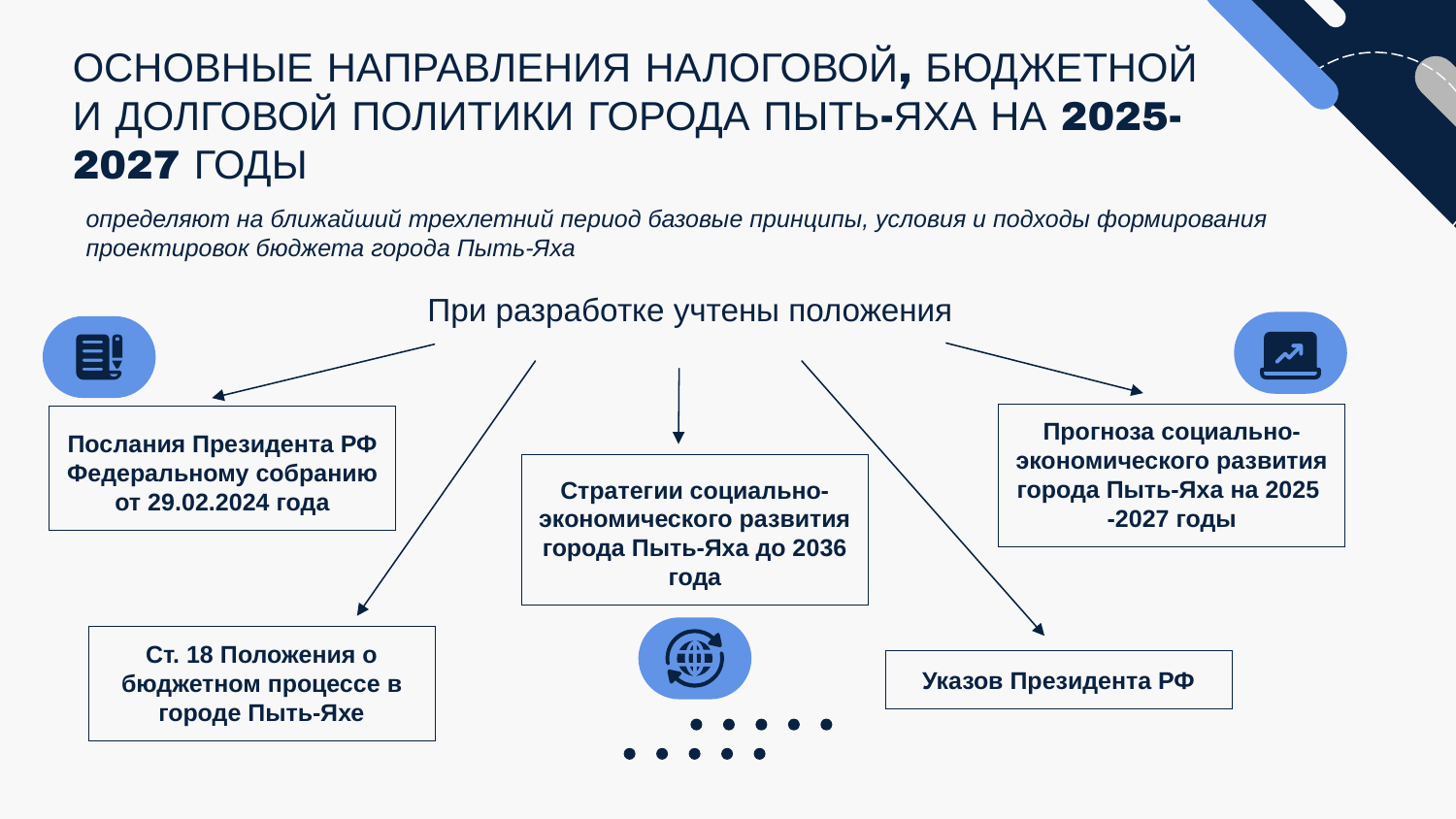

# ОСНОВНЫЕ НАПРАВЛЕНИЯ НАЛОГОВОЙ, БЮДЖЕТНОЙ И ДОЛГОВОЙ ПОЛИТИКИ ГОРОДА ПЫТЬ-ЯХА НА 2025-2027 ГОДЫ
определяют на ближайший трехлетний период базовые принципы, условия и подходы формирования проектировок бюджета города Пыть-Яха
При разработке учтены положения

Прогноза социально-экономического развития города Пыть-Яха на 2025  -2027 годы
Послания Президента РФ Федеральному собранию от 29.02.2024 года
Стратегии социально-экономического развития города Пыть-Яха до 2036 года

Ст. 18 Положения о бюджетном процессе в городе Пыть-Яхе

Указов Президента РФ